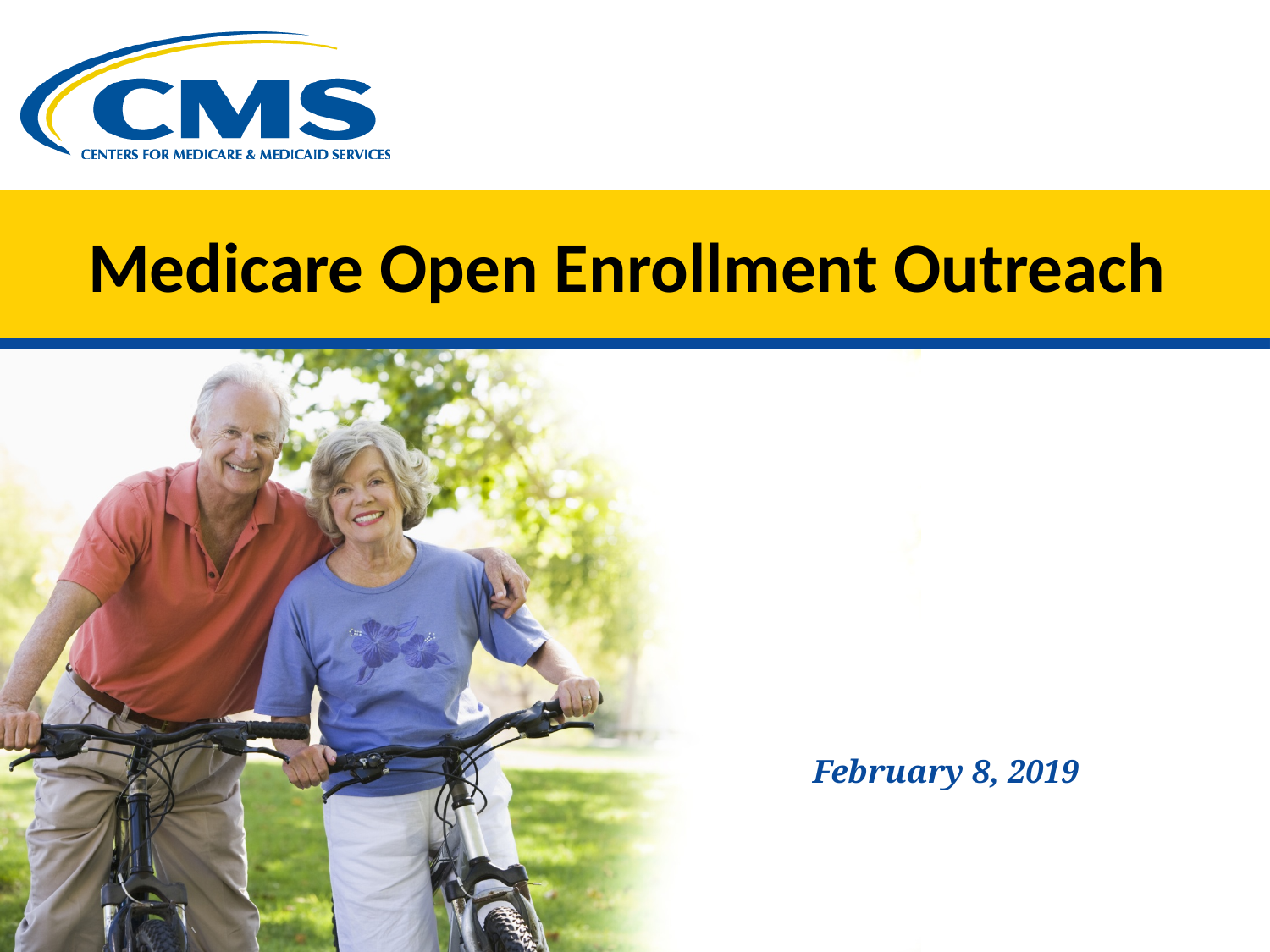

# Medicare Open Enrollment Outreach
February 8, 2019